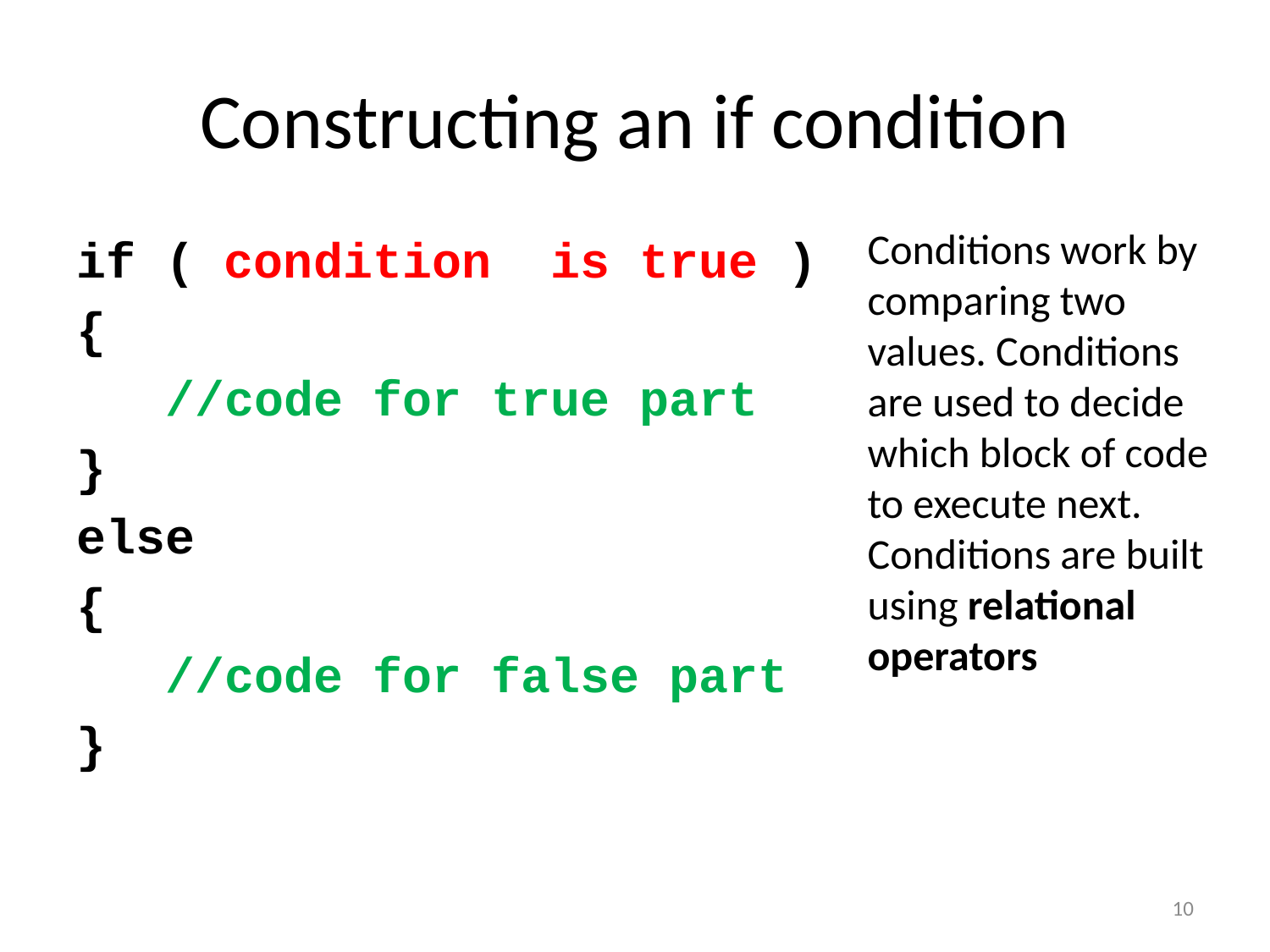

# Constructing an if condition
Conditions work by comparing two values. Conditions
are used to decide which block of code to execute next.
Conditions are built using relational operators

if ( condition  is true )
{
   //code for true part
}
else
{
   //code for false part
}
10